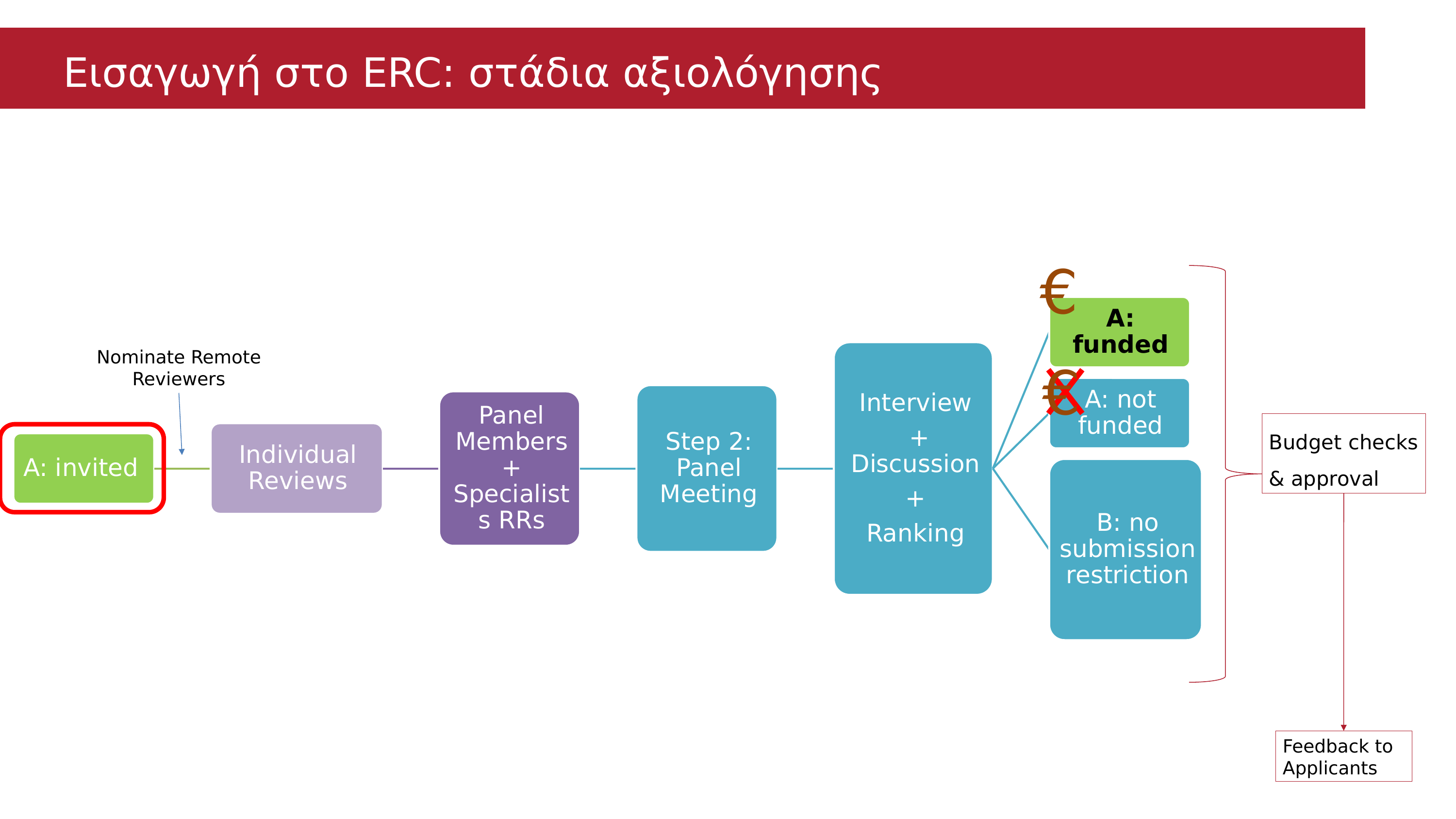

Εισαγωγή στο ERC: στάδια αξιολόγησης

A: invited

Individual Reviews

Panel Members + Specialists RRs

Step 2: Panel Meeting

Interview
 + Discussion
 +
Ranking

A: funded

A: not funded

B: no submission restriction
€

Nominate Remote
Reviewers

€
Budget checks
& approval

Feedback to Applicants